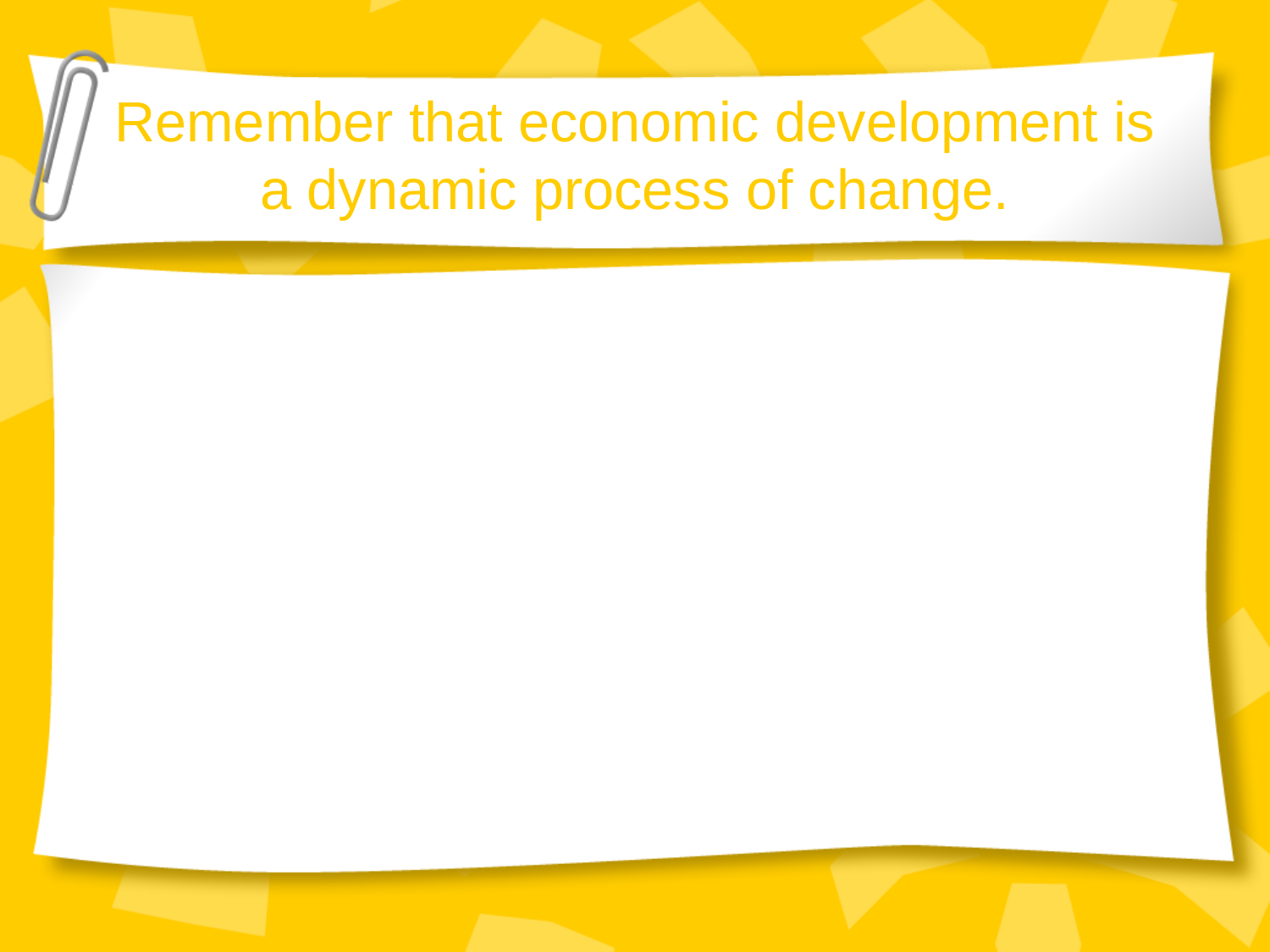

# Remember that economic development is a dynamic process of change.